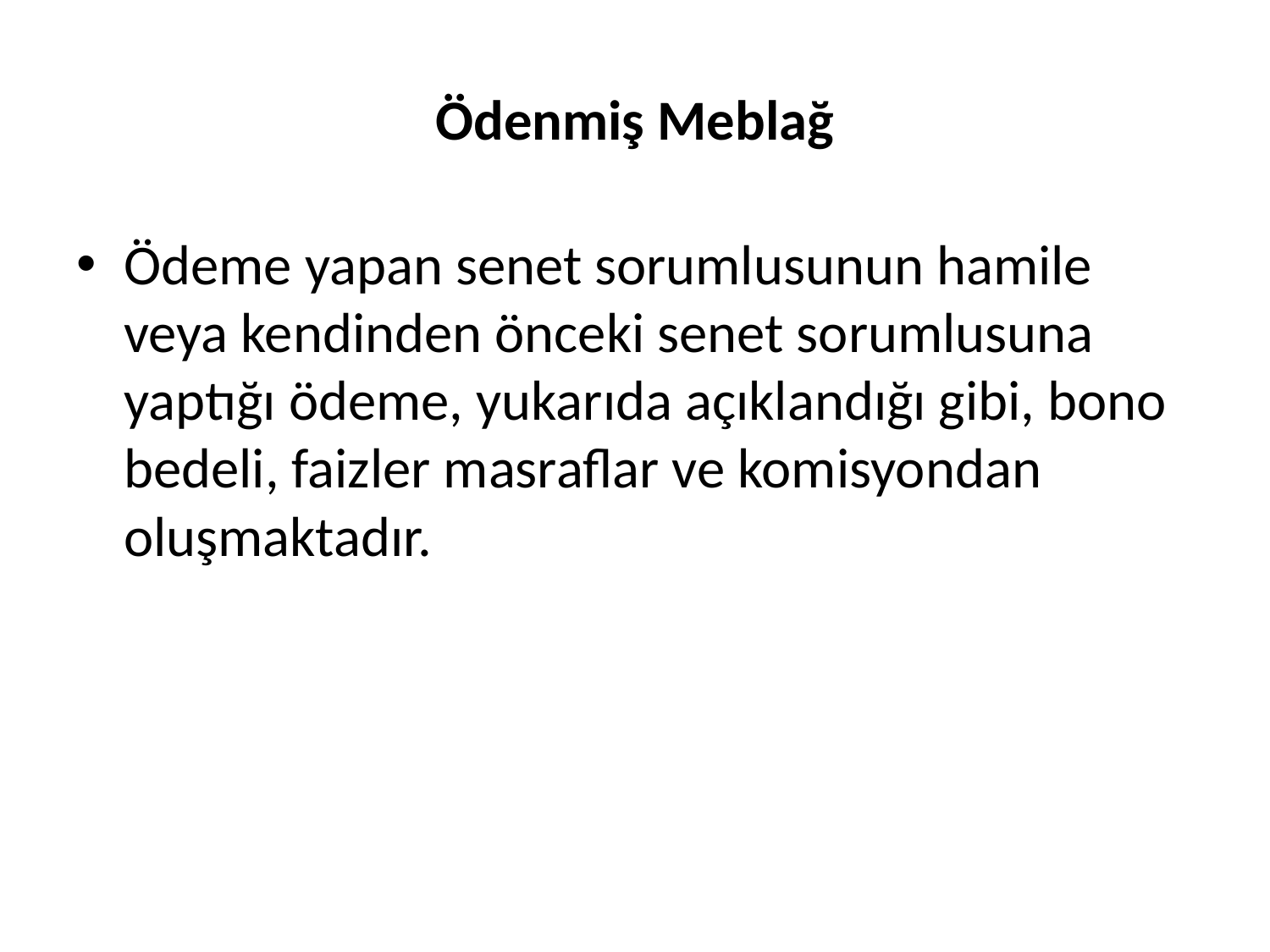

# Ödenmiş Meblağ
Ödeme yapan senet sorumlusunun hamile veya kendinden önceki senet sorumlusuna yaptığı ödeme, yukarıda açıklandığı gibi, bono bedeli, faizler masraflar ve komisyondan oluşmaktadır.